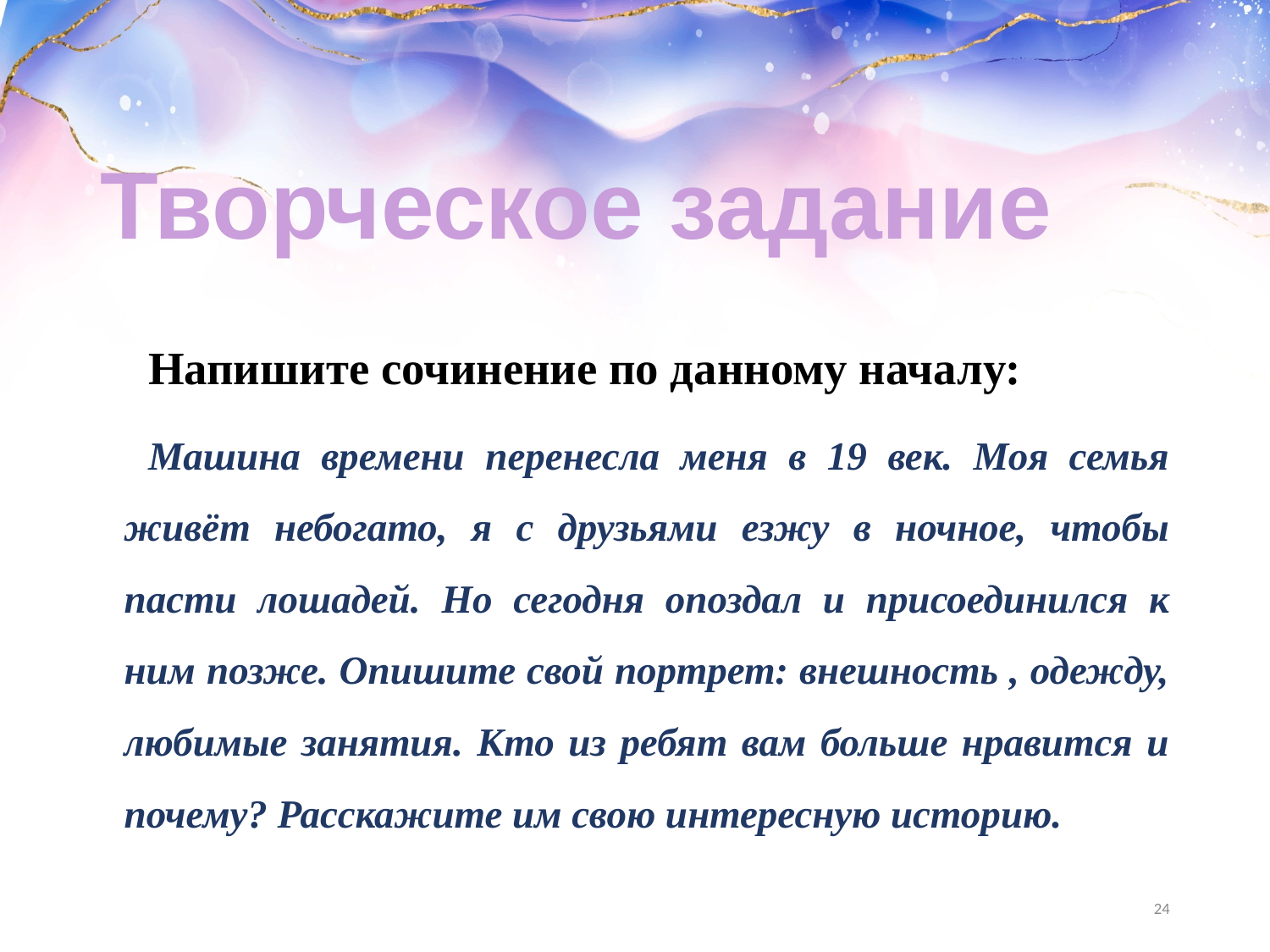

# Творческое задание
Напишите сочинение по данному началу:
Машина времени перенесла меня в 19 век. Моя семья живёт небогато, я с друзьями езжу в ночное, чтобы пасти лошадей. Но сегодня опоздал и присоединился к ним позже. Опишите свой портрет: внешность , одежду, любимые занятия. Кто из ребят вам больше нравится и почему? Расскажите им свою интересную историю.

24